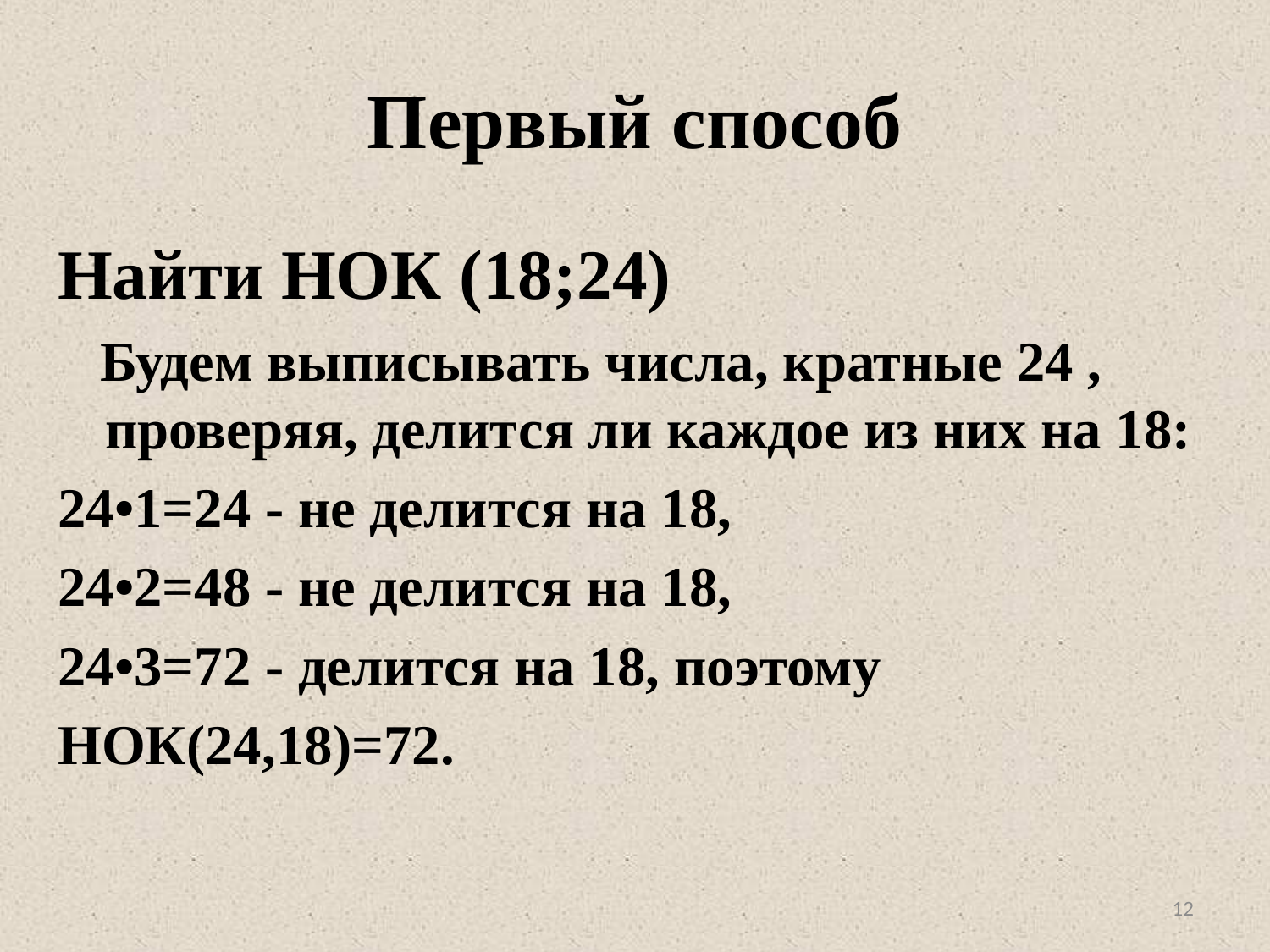

# Первый способ
Найти НОК (18;24)
   Будем выписывать числа, кратные 24 , проверяя, делится ли каждое из них на 18:
24•1=24 - не делится на 18,
24•2=48 - не делится на 18,
24•3=72 - делится на 18, поэтому
НОК(24,18)=72.

12